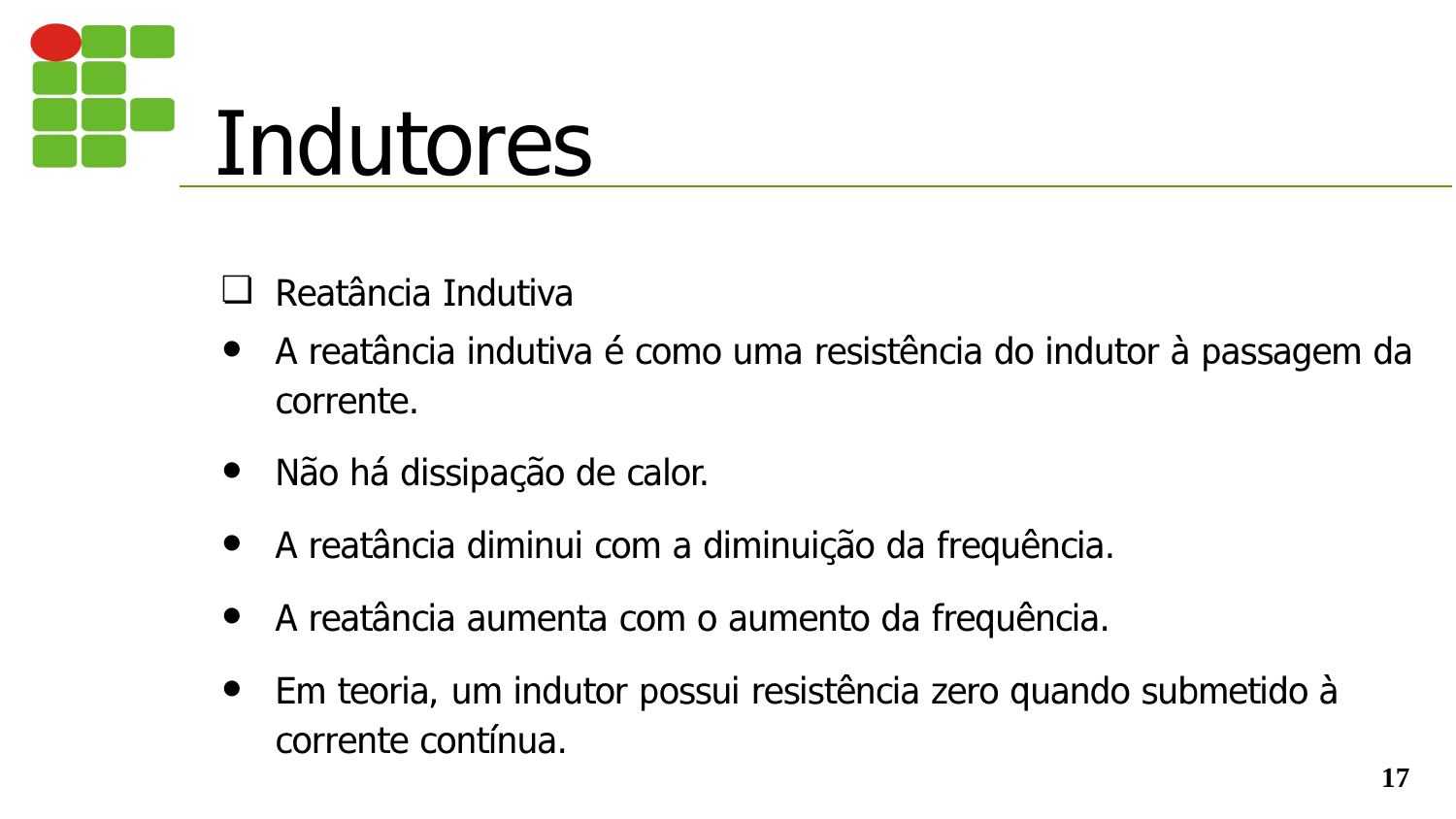

# Indutores
Reatância Indutiva
A reatância indutiva é como uma resistência do indutor à passagem da corrente.
Não há dissipação de calor.
A reatância diminui com a diminuição da frequência.

A reatância aumenta com o aumento da frequência.
Em teoria, um indutor possui resistência zero quando submetido à corrente contínua.
17